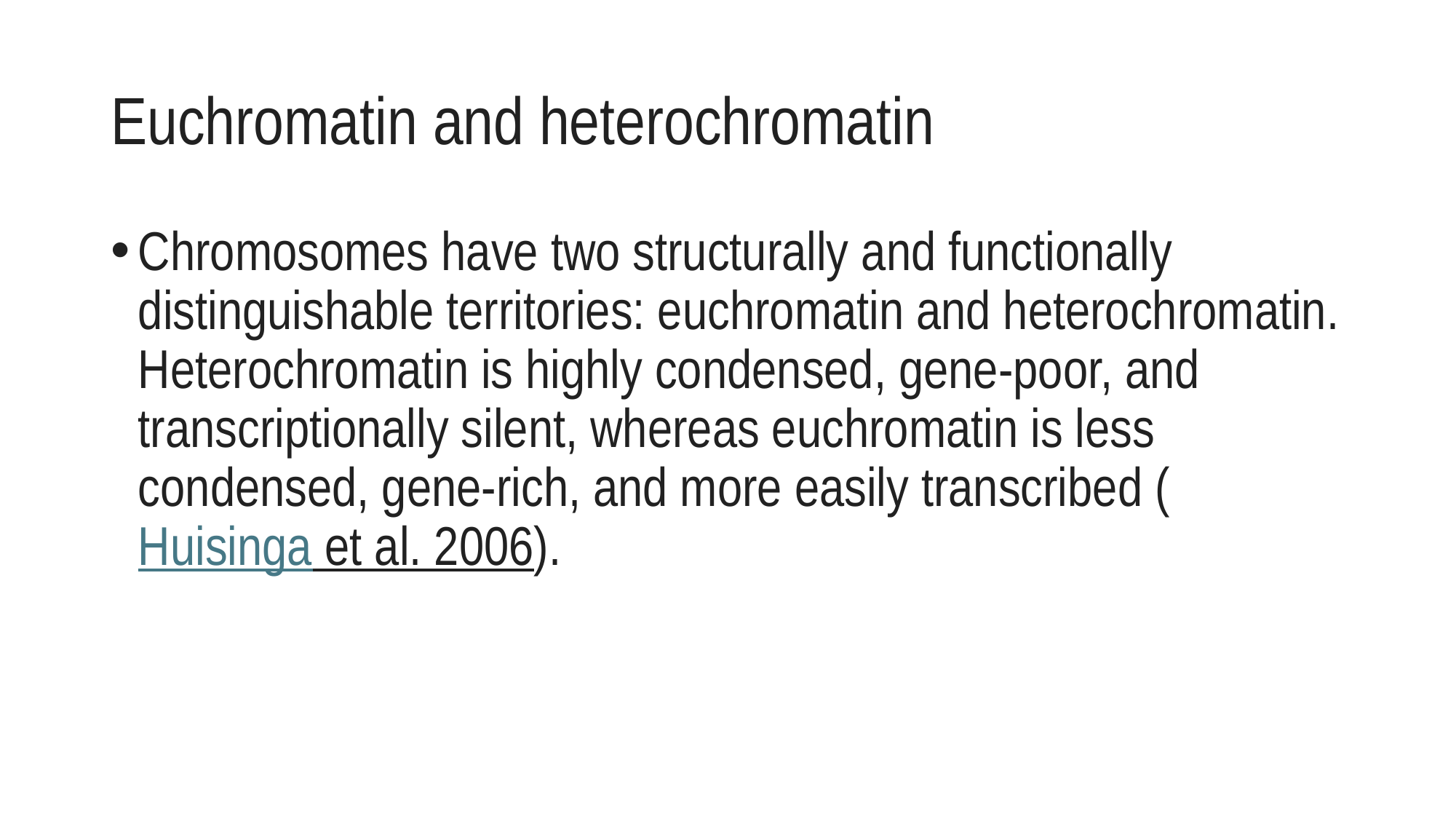

# Euchromatin and heterochromatin
Chromosomes have two structurally and functionally distinguishable territories: euchromatin and heterochromatin. Heterochromatin is highly condensed, gene-poor, and transcriptionally silent, whereas euchromatin is less condensed, gene-rich, and more easily transcribed (Huisinga et al. 2006).